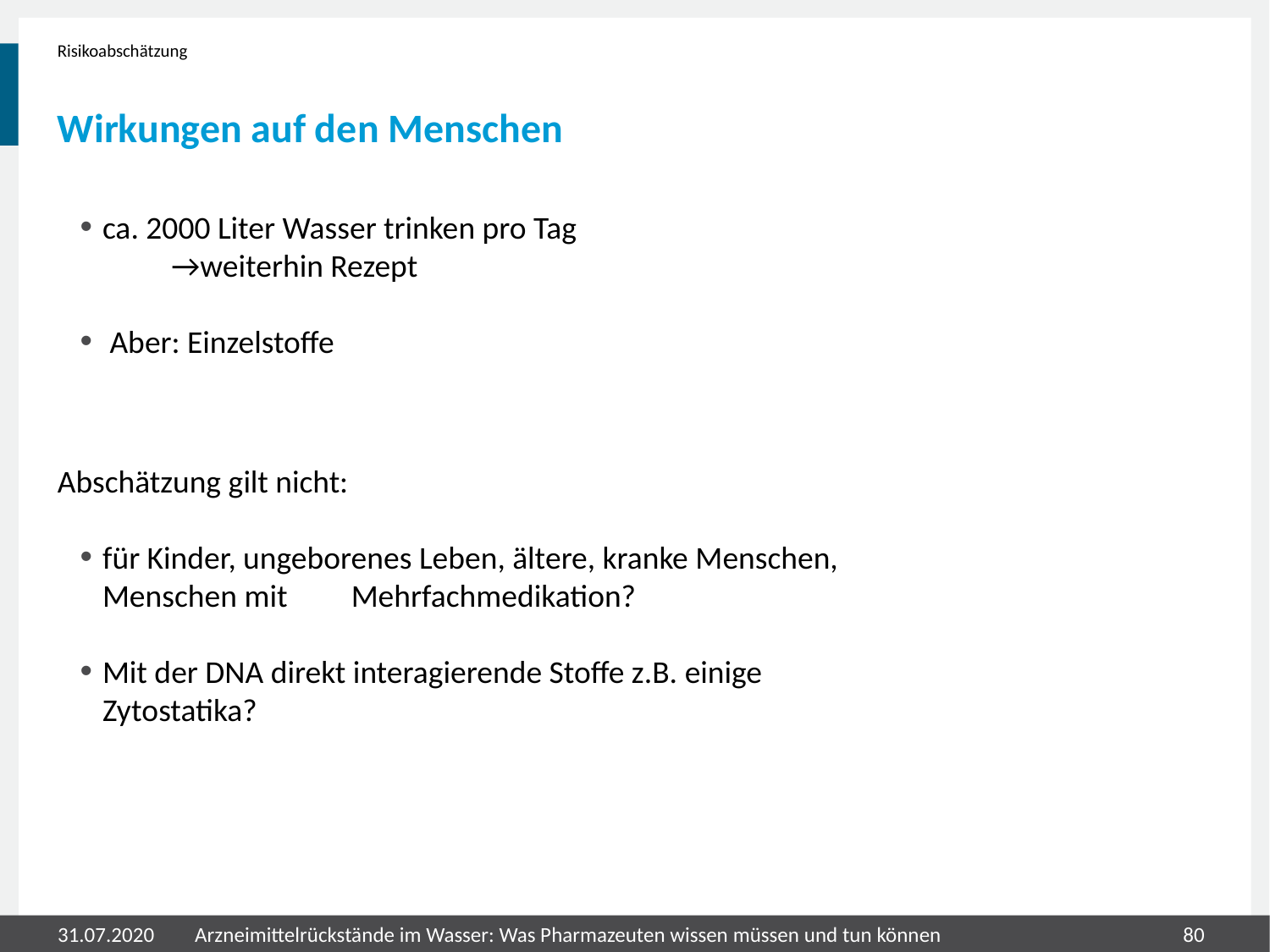

Risikoabschätzung

# Wirkungen auf den Menschen
ca. 2000 Liter Wasser trinken pro Tag
 	 →weiterhin Rezept
 Aber: Einzelstoffe

Abschätzung gilt nicht:

für Kinder, ungeborenes Leben, ältere, kranke Menschen, Menschen mit 	Mehrfachmedikation?

Mit der DNA direkt interagierende Stoffe z.B. einige Zytostatika?

31.07.2020
Arzneimittelrückstände im Wasser: Was Pharmazeuten wissen müssen und tun können
80